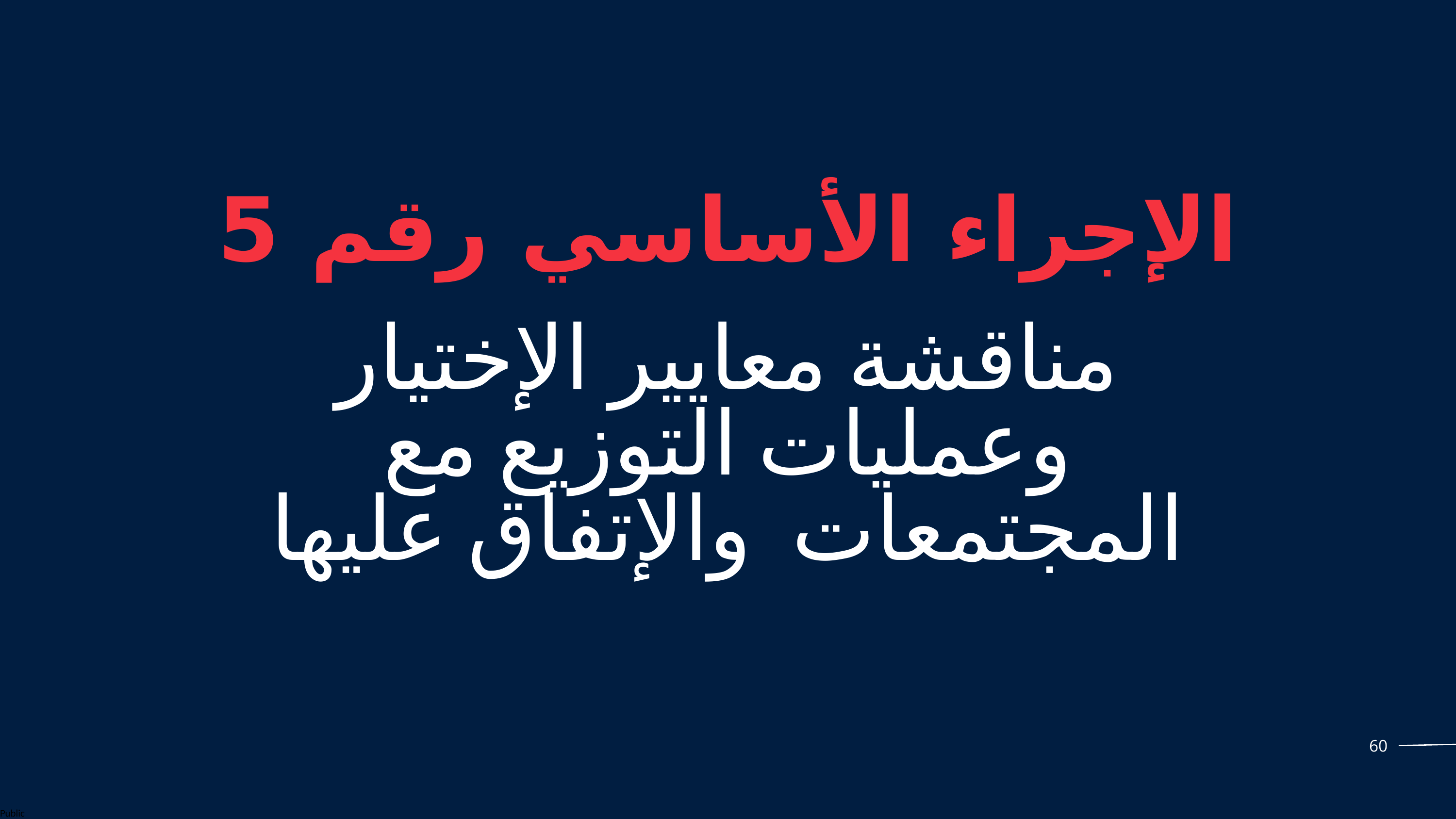

الإجراء الأساسي رقم 5

مناقشة معايير الإختيار وعمليات التوزيع مع المجتمعات  والإتفاق عليها